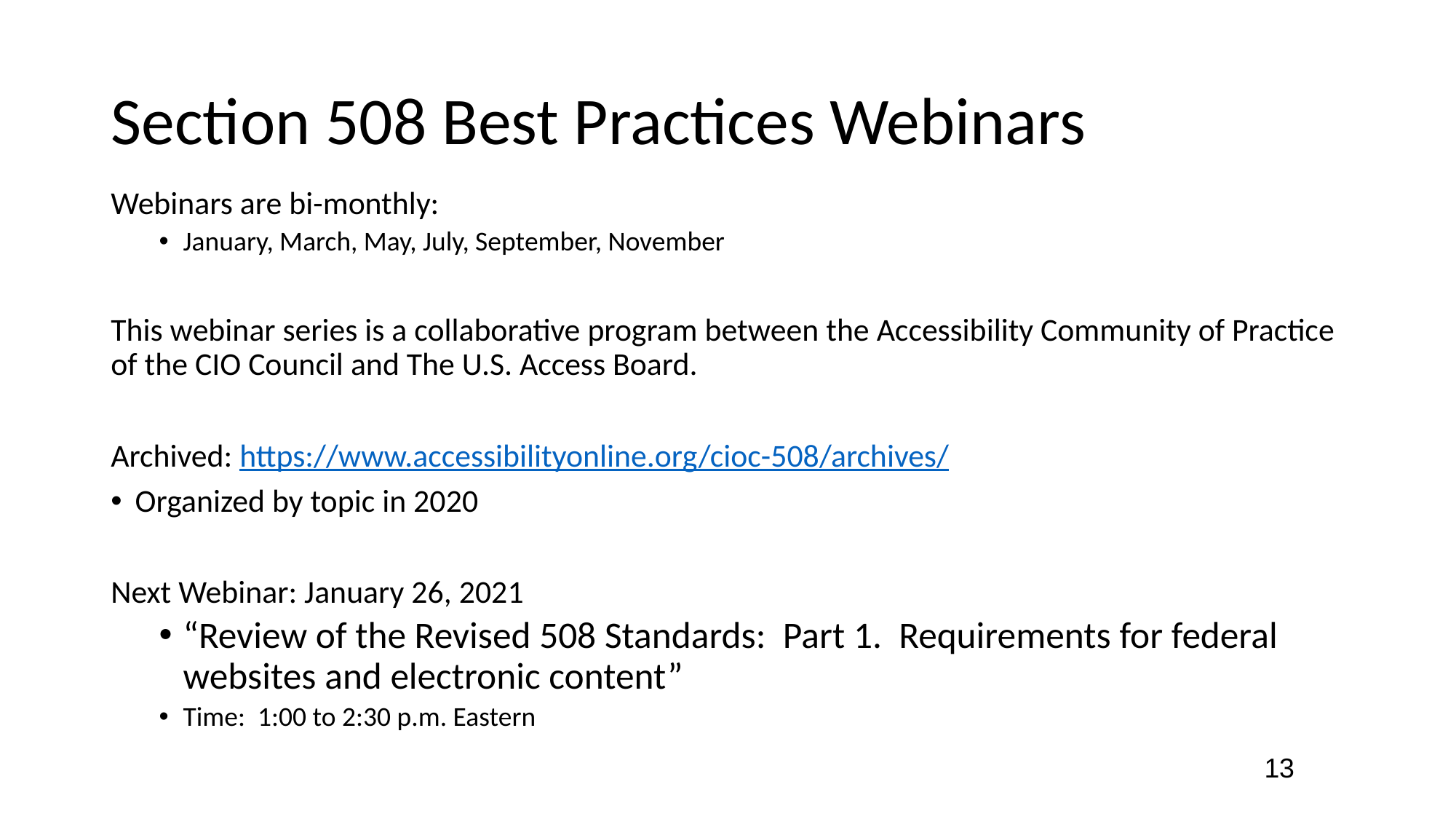

# Section 508 Best Practices Webinars
Webinars are bi-monthly:
January, March, May, July, September, November

This webinar series is a collaborative program between the Accessibility Community of Practice of the CIO Council and The U.S. Access Board.

Archived: https://www.accessibilityonline.org/cioc-508/archives/
Organized by topic in 2020

Next Webinar: January 26, 2021
“Review of the Revised 508 Standards:  Part 1.  Requirements for federal websites and electronic content”
Time:  1:00 to 2:30 p.m. Eastern

13